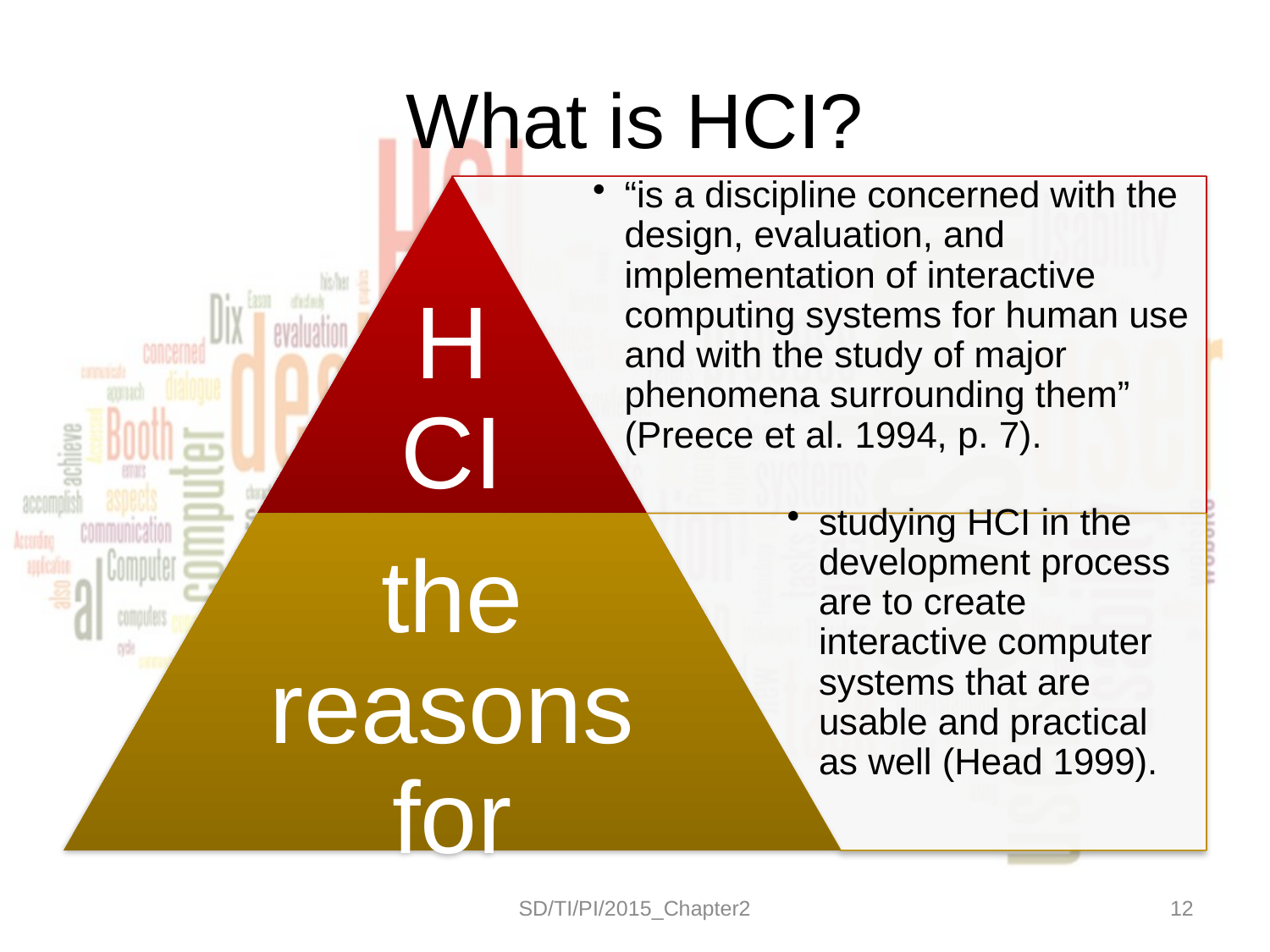

# What is HCI?
“is a discipline concerned with the design, evaluation, and implementation of interactive computing systems for human use and with the study of major phenomena surrounding them” (Preece et al. 1994, p. 7).
HCI
studying HCI in the development process are to create interactive computer systems that are usable and practical as well (Head 1999).
the reasons for
SD/TI/PI/2015_Chapter2
12